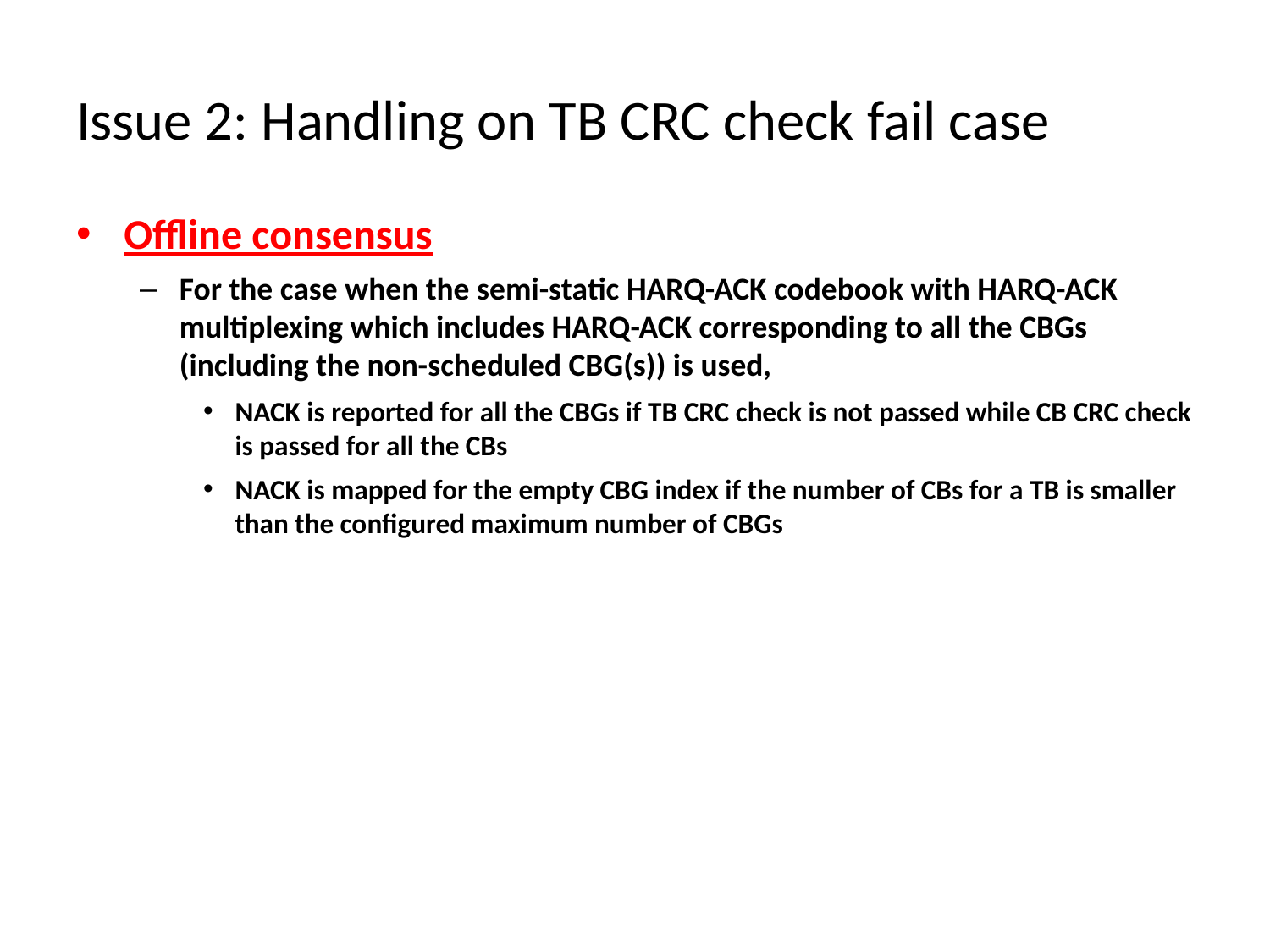

# Issue 2: Handling on TB CRC check fail case
Offline consensus
For the case when the semi-static HARQ-ACK codebook with HARQ-ACK multiplexing which includes HARQ-ACK corresponding to all the CBGs (including the non-scheduled CBG(s)) is used,
NACK is reported for all the CBGs if TB CRC check is not passed while CB CRC check is passed for all the CBs
NACK is mapped for the empty CBG index if the number of CBs for a TB is smaller than the configured maximum number of CBGs